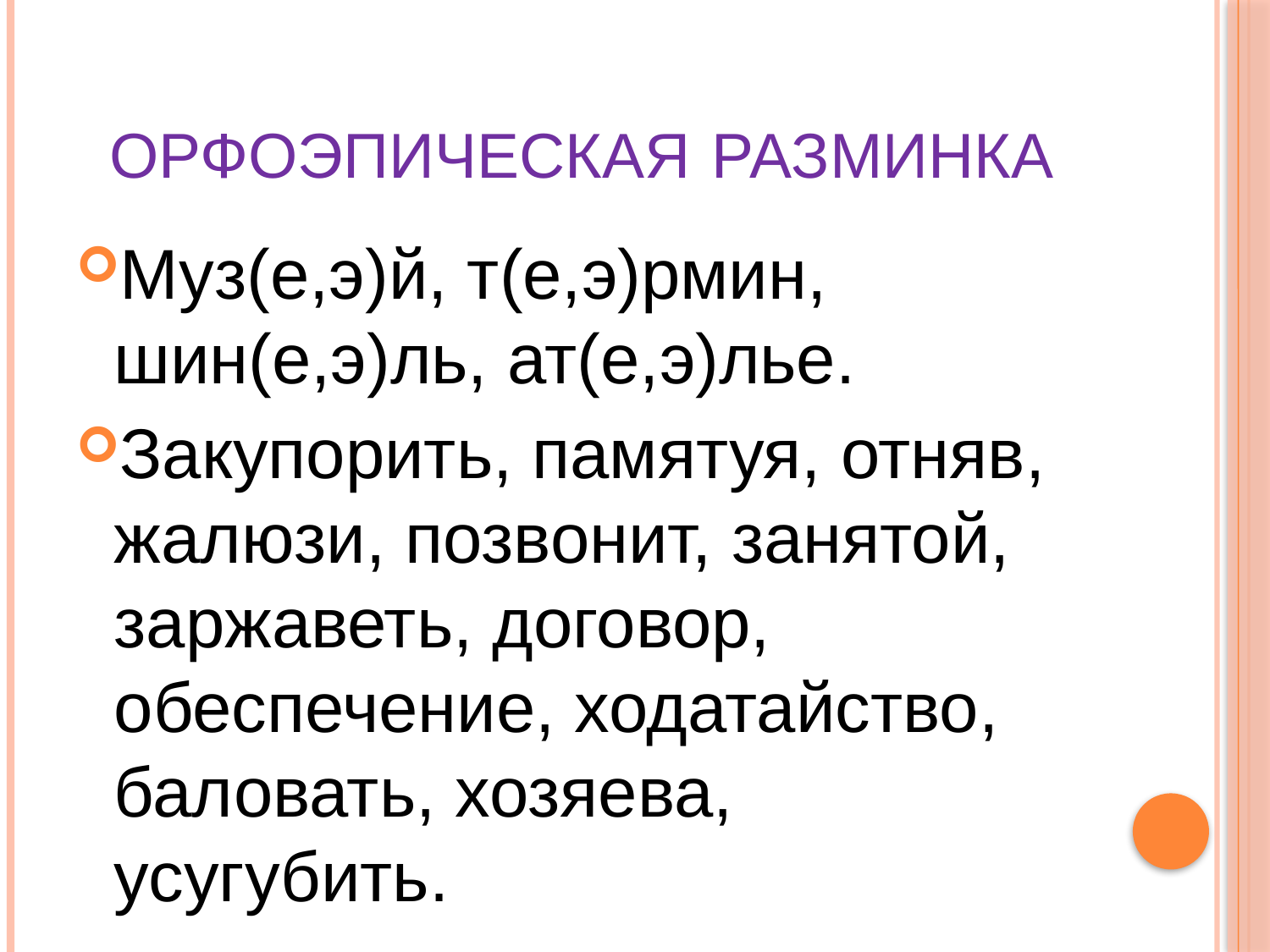

# ОРФОЭПИЧЕСКАЯ РАЗМИНКА
Муз(е,э)й, т(е,э)рмин, шин(е,э)ль, ат(е,э)лье.
Закупорить, памятуя, отняв, жалюзи, позвонит, занятой, заржаветь, договор, обеспечение, ходатайство, баловать, хозяева, усугубить.